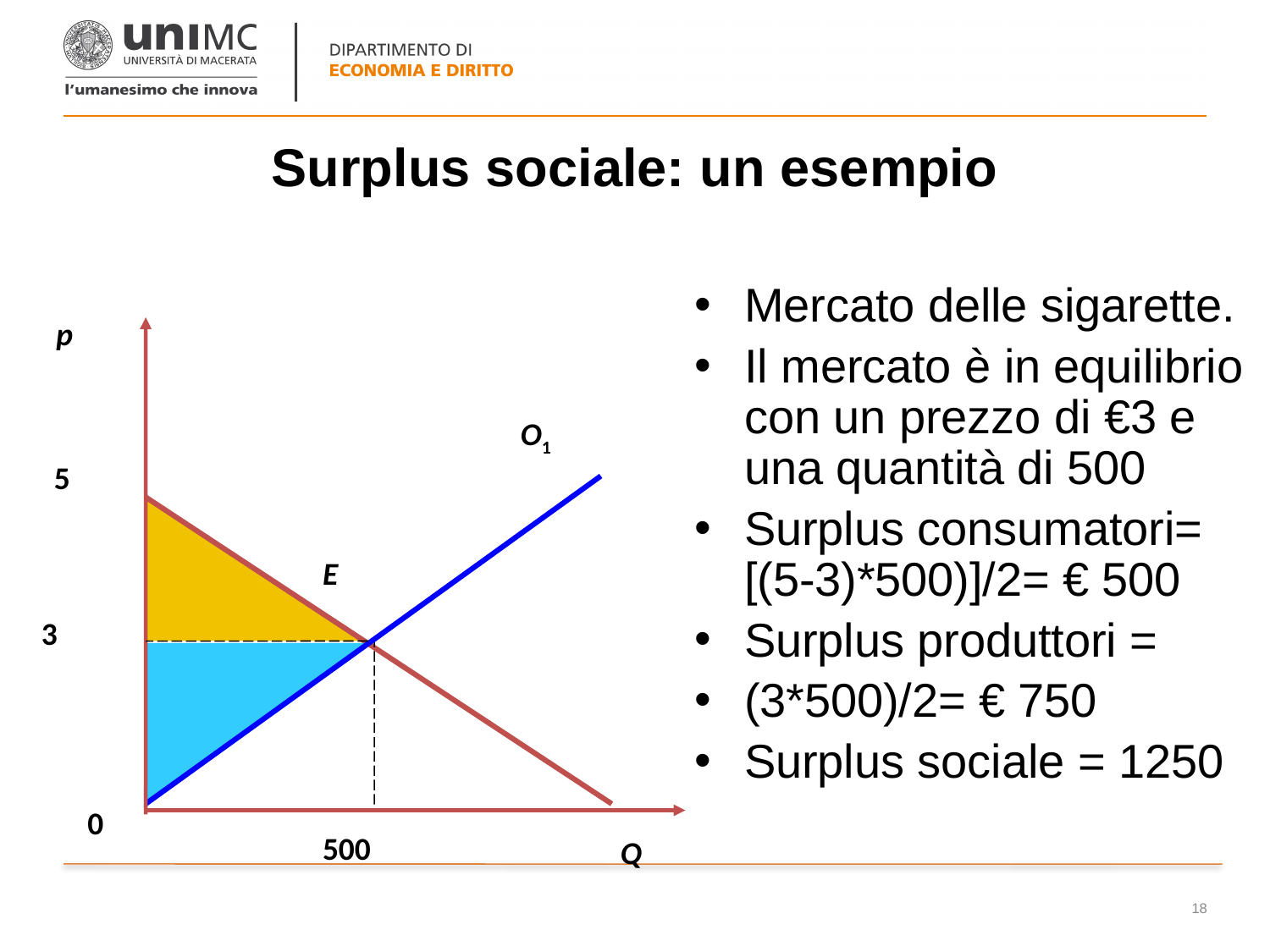

# Surplus sociale: un esempio
Mercato delle sigarette.
Il mercato è in equilibrio con un prezzo di €3 e una quantità di 500
Surplus consumatori= [(5-3)*500)]/2= € 500
Surplus produttori =
(3*500)/2= € 750
Surplus sociale = 1250
p

5

E
3

0

500
Q
O1
18